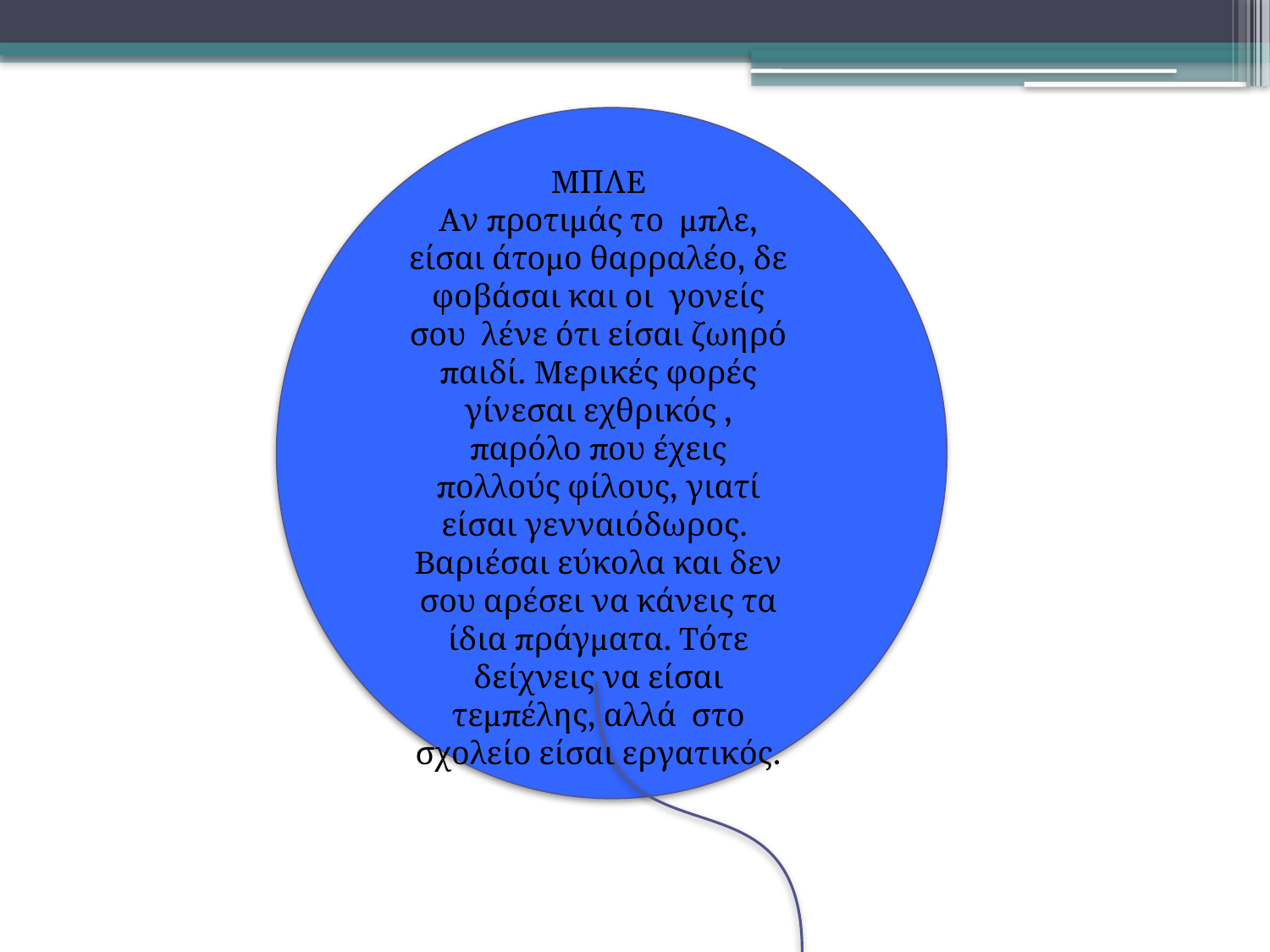

ΜΠΛΕ
Αν προτιμάς το  μπλε, είσαι άτομο θαρραλέο, δε φοβάσαι και οι  γονείς σου  λένε ότι είσαι ζωηρό παιδί. Μερικές φορές γίνεσαι εχθρικός , παρόλο που έχεις πολλούς φίλους, γιατί είσαι γενναιόδωρος.
Βαριέσαι εύκολα και δεν σου αρέσει να κάνεις τα ίδια πράγματα. Τότε δείχνεις να είσαι τεμπέλης, αλλά  στο σχολείο είσαι εργατικός.